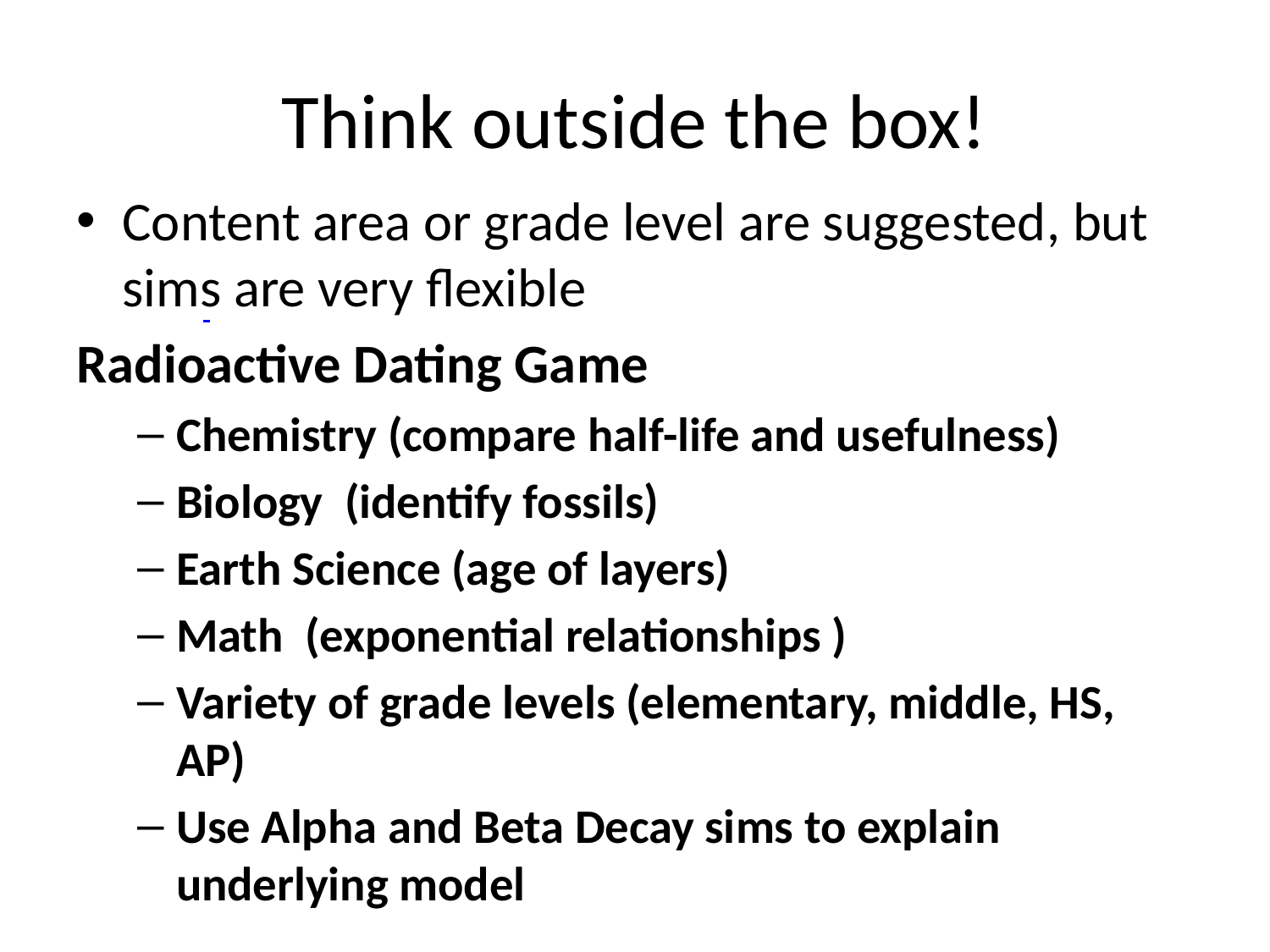

# Think outside the box!
Content area or grade level are suggested, but sims are very flexible
Radioactive Dating Game
Chemistry (compare half-life and usefulness)
Biology  (identify fossils)
Earth Science (age of layers)
Math  (exponential relationships )
Variety of grade levels (elementary, middle, HS, AP)
Use Alpha and Beta Decay sims to explain underlying model